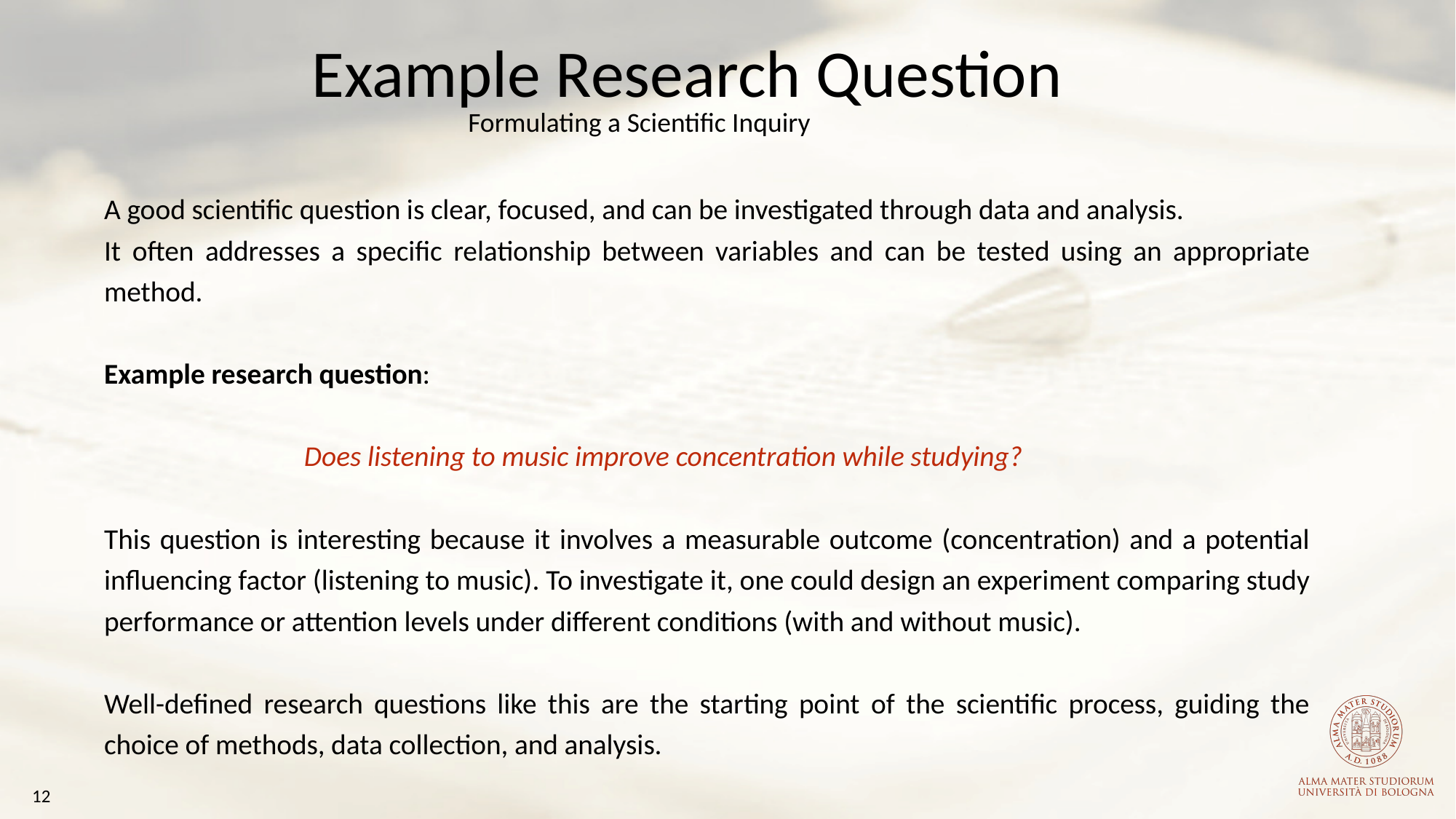

Example Research Question
Formulating a Scientific Inquiry

A good scientific question is clear, focused, and can be investigated through data and analysis.
It often addresses a specific relationship between variables and can be tested using an appropriate method.

Example research question:

       Does listening to music improve concentration while studying?

This question is interesting because it involves a measurable outcome (concentration) and a potential influencing factor (listening to music). To investigate it, one could design an experiment comparing study performance or attention levels under different conditions (with and without music).

Well-defined research questions like this are the starting point of the scientific process, guiding the choice of methods, data collection, and analysis.